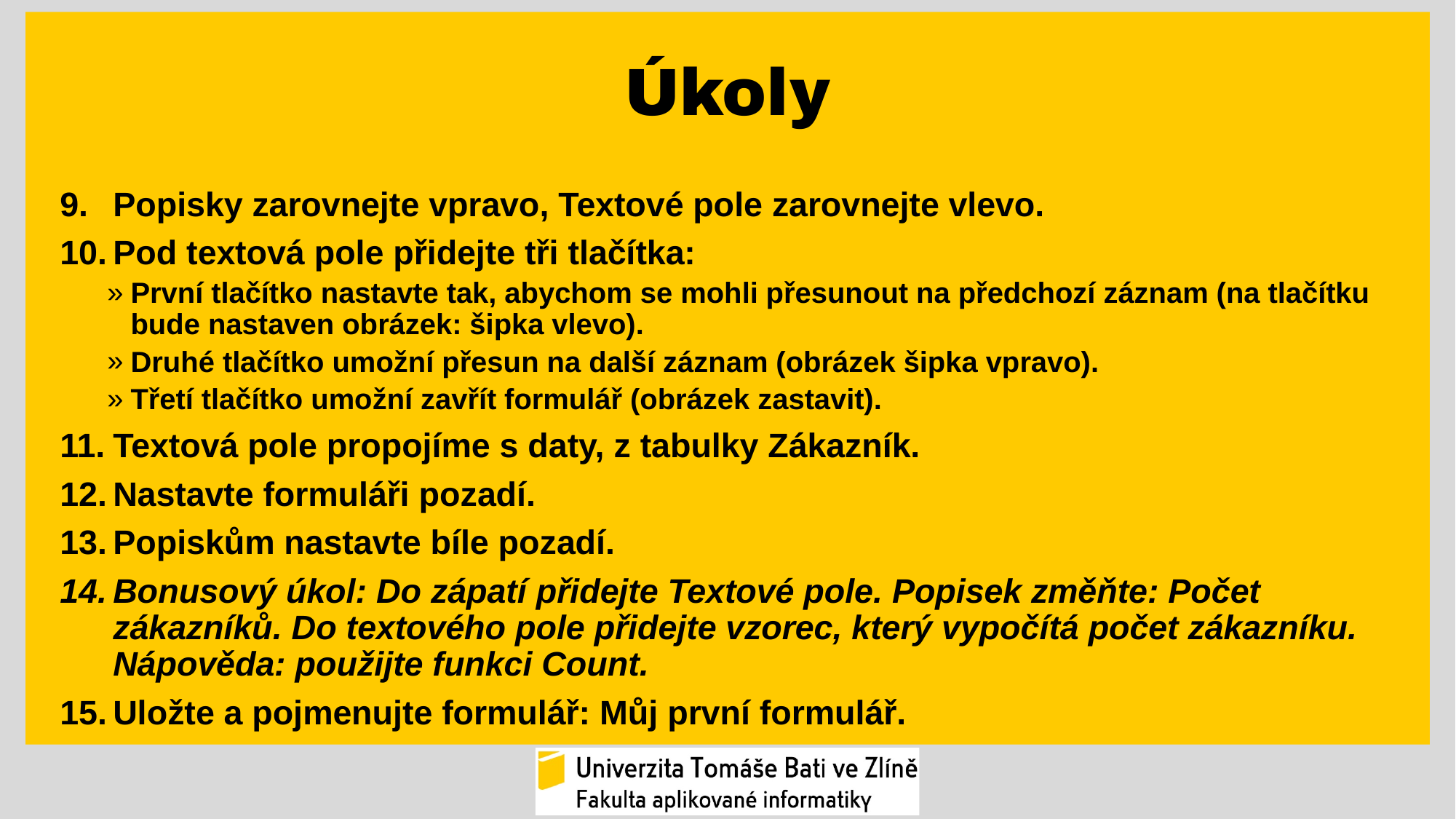

# Úkoly
Popisky zarovnejte vpravo, Textové pole zarovnejte vlevo.
Pod textová pole přidejte tři tlačítka:
První tlačítko nastavte tak, abychom se mohli přesunout na předchozí záznam (na tlačítku bude nastaven obrázek: šipka vlevo).
Druhé tlačítko umožní přesun na další záznam (obrázek šipka vpravo).
Třetí tlačítko umožní zavřít formulář (obrázek zastavit).
Textová pole propojíme s daty, z tabulky Zákazník.
Nastavte formuláři pozadí.
Popiskům nastavte bíle pozadí.
Bonusový úkol: Do zápatí přidejte Textové pole. Popisek změňte: Počet zákazníků. Do textového pole přidejte vzorec, který vypočítá počet zákazníku. Nápověda: použijte funkci Count.
Uložte a pojmenujte formulář: Můj první formulář.